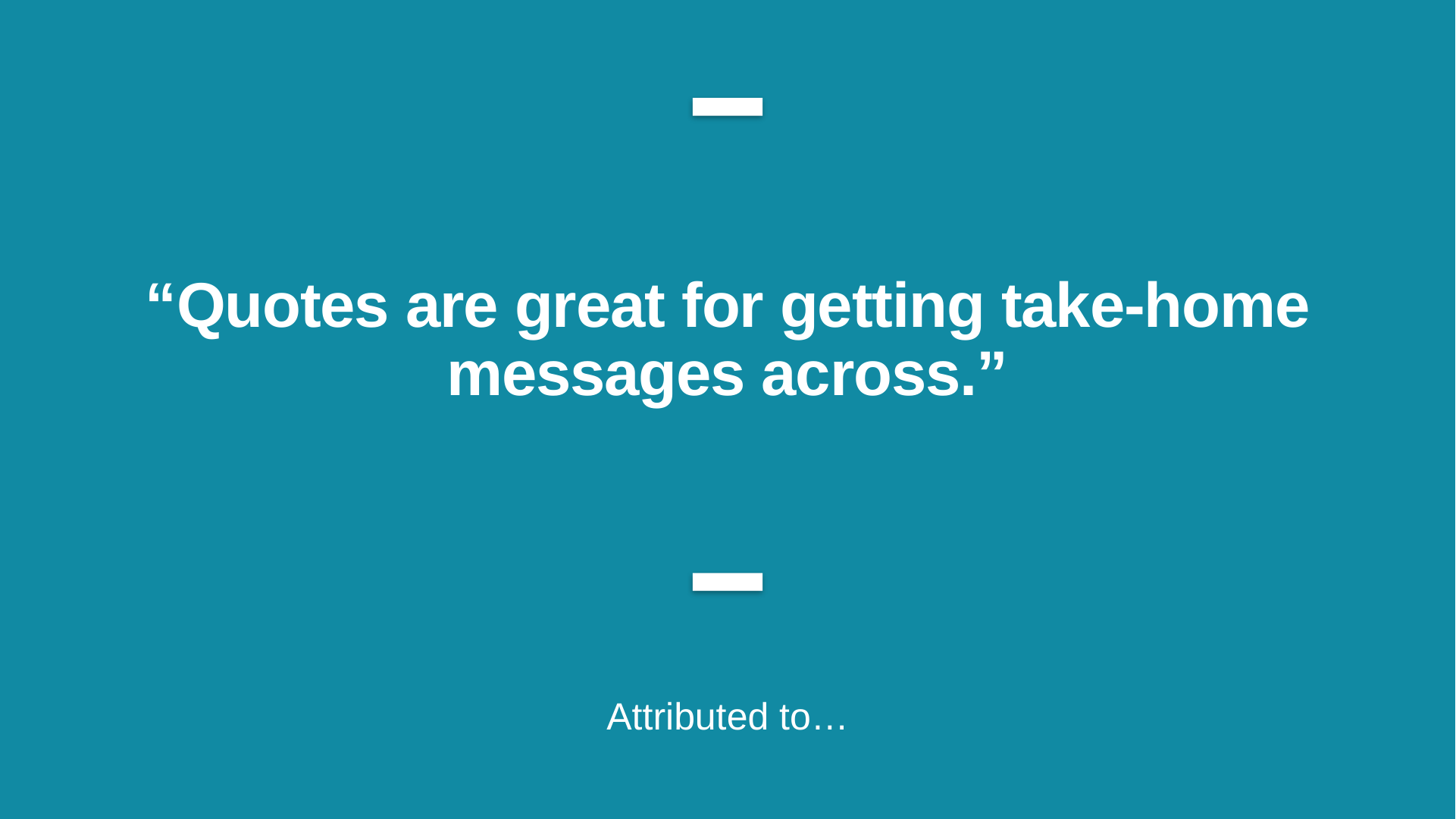

# “Quotes are great for getting take-home messages across.”
Attributed to…